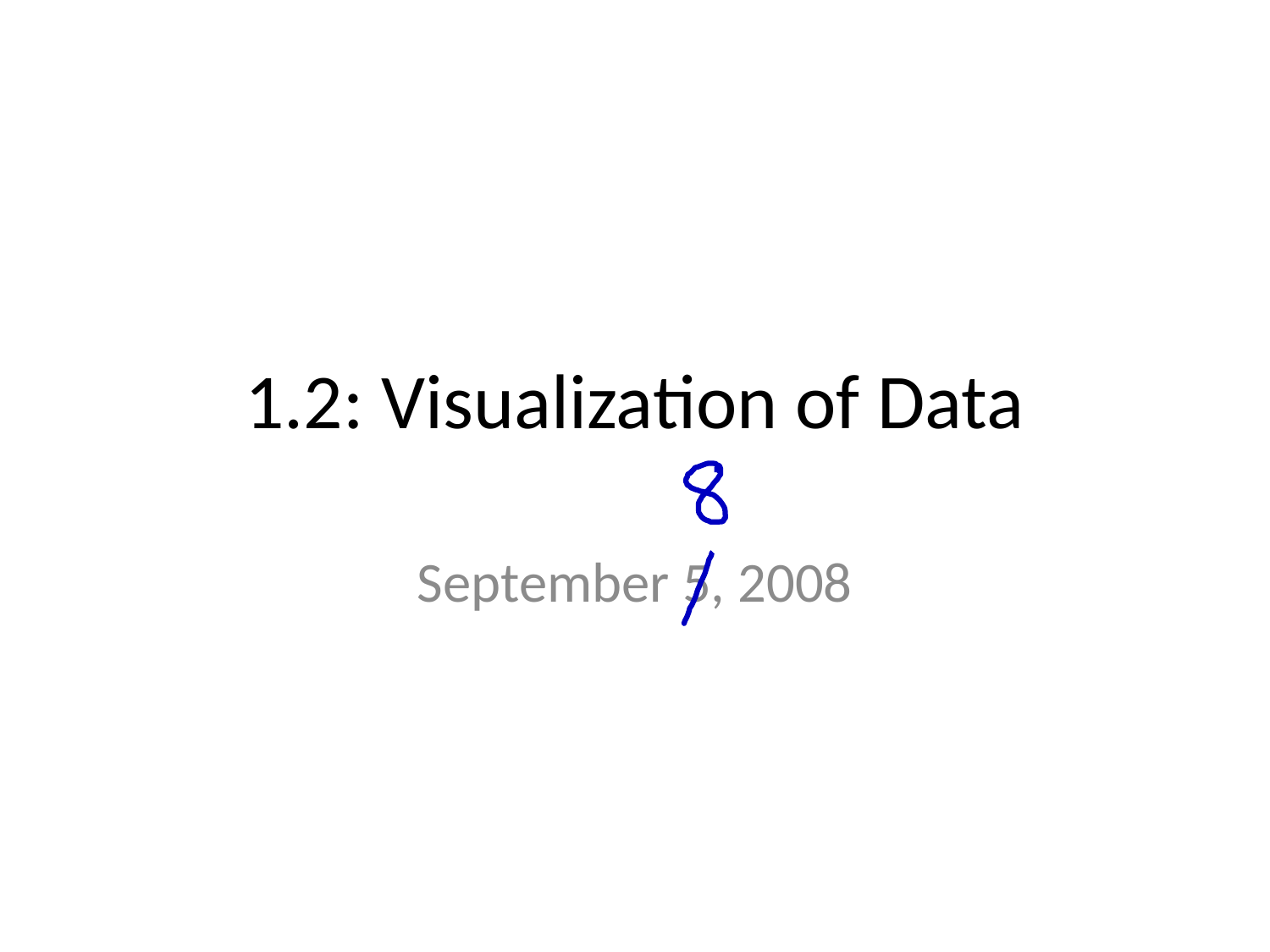

# 1.2: Visualization of Data

September 5, 2008